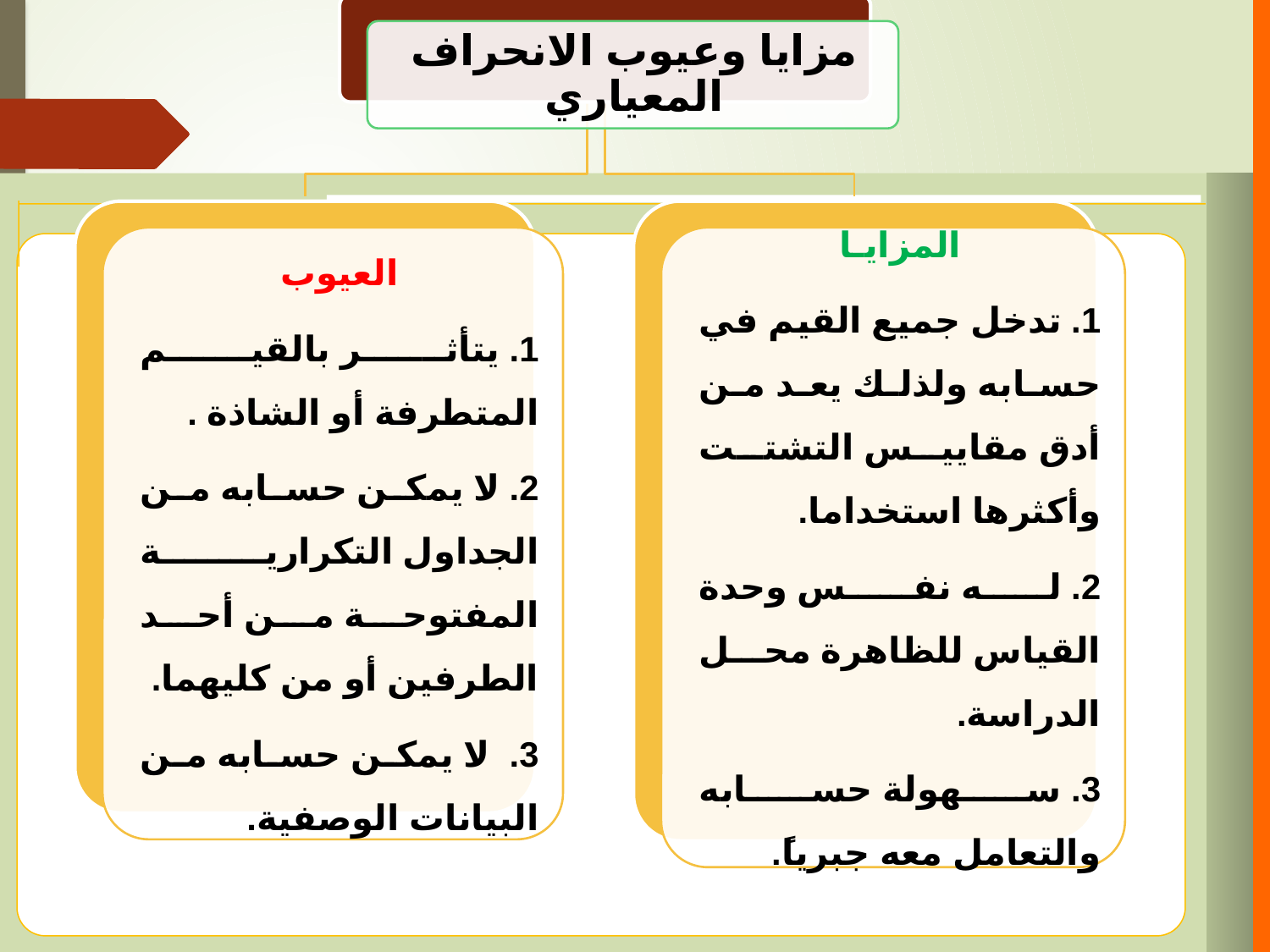

مزايا وعيوب الانحراف المعياري
العيوب
1. يتأثر بالقيم المتطرفة أو الشاذة .
2. لا يمكن حسابه من الجداول التكرارية المفتوحة من أحد الطرفين أو من كليهما.
3.  لا يمكن حسابه من البيانات الوصفية.

المزايـا
1. تدخل جميع القيم في حسابه ولذلك يعد من أدق مقاييس التشتت وأكثرها استخداما.
2. له نفس وحدة القياس للظاهرة محل الدراسة.
3. سهولة حسابه والتعامل معه جبرياً.